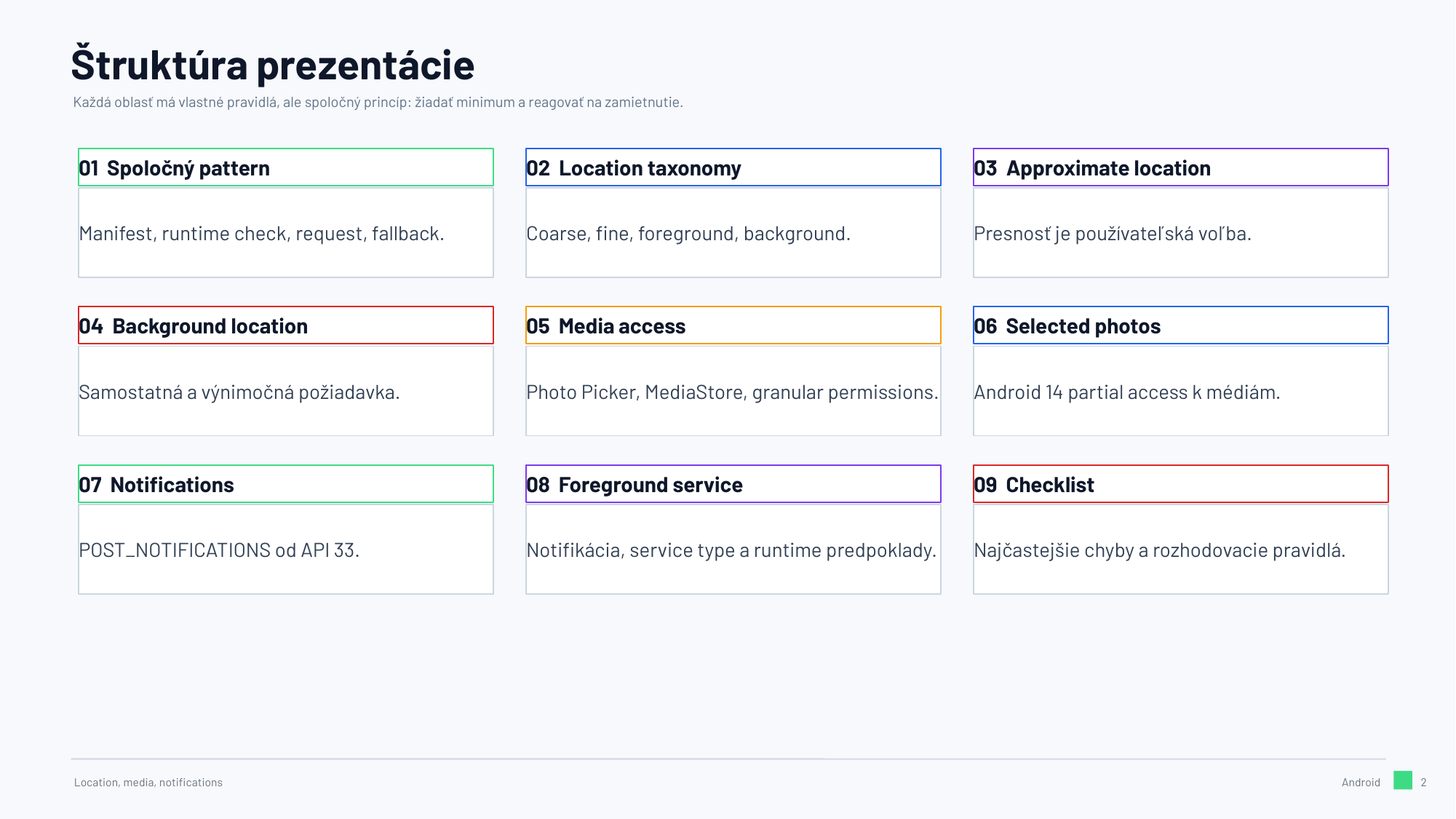

Štruktúra prezentácie
Každá oblasť má vlastné pravidlá, ale spoločný princíp: žiadať minimum a reagovať na zamietnutie.
01  Spoločný pattern
02  Location taxonomy
03  Approximate location
Manifest, runtime check, request, fallback.
Coarse, fine, foreground, background.
Presnosť je používateľská voľba.
04  Background location
05  Media access
06  Selected photos
Samostatná a výnimočná požiadavka.
Photo Picker, MediaStore, granular permissions.
Android 14 partial access k médiám.
07  Notifications
08  Foreground service
09  Checklist
POST_NOTIFICATIONS od API 33.
Notifikácia, service type a runtime predpoklady.
Najčastejšie chyby a rozhodovacie pravidlá.
2